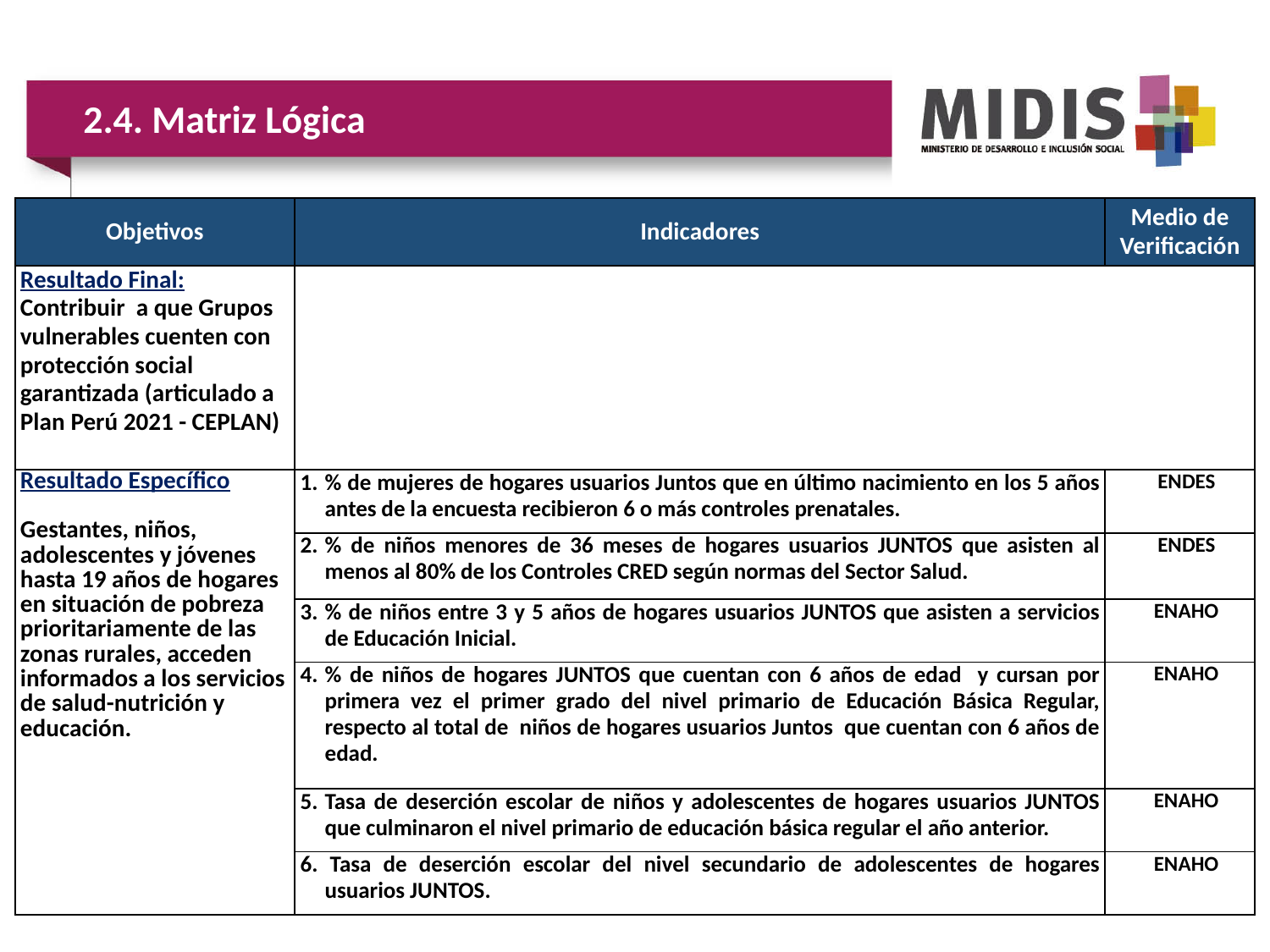

2.4. Matriz Lógica
| Objetivos | Indicadores | Medio de Verificación |
| --- | --- | --- |
| Resultado Final: Contribuir a que Grupos vulnerables cuenten con protección social garantizada (articulado a Plan Perú 2021 - CEPLAN) |  |  |
| Resultado Específico Gestantes, niños, adolescentes y jóvenes hasta 19 años de hogares en situación de pobreza prioritariamente de las zonas rurales, acceden informados a los servicios de salud-nutrición y educación. | % de mujeres de hogares usuarios Juntos que en último nacimiento en los 5 años antes de la encuesta recibieron 6 o más controles prenatales. | ENDES |
|  | % de niños menores de 36 meses de hogares usuarios JUNTOS que asisten al menos al 80% de los Controles CRED según normas del Sector Salud. | ENDES |
|  | % de niños entre 3 y 5 años de hogares usuarios JUNTOS que asisten a servicios de Educación Inicial. | ENAHO |
|  | % de niños de hogares JUNTOS que cuentan con 6 años de edad y cursan por primera vez el primer grado del nivel primario de Educación Básica Regular, respecto al total de niños de hogares usuarios Juntos que cuentan con 6 años de edad. | ENAHO |
|  | Tasa de deserción escolar de niños y adolescentes de hogares usuarios JUNTOS que culminaron el nivel primario de educación básica regular el año anterior. | ENAHO |
|  | 6. Tasa de deserción escolar del nivel secundario de adolescentes de hogares usuarios JUNTOS. | ENAHO |